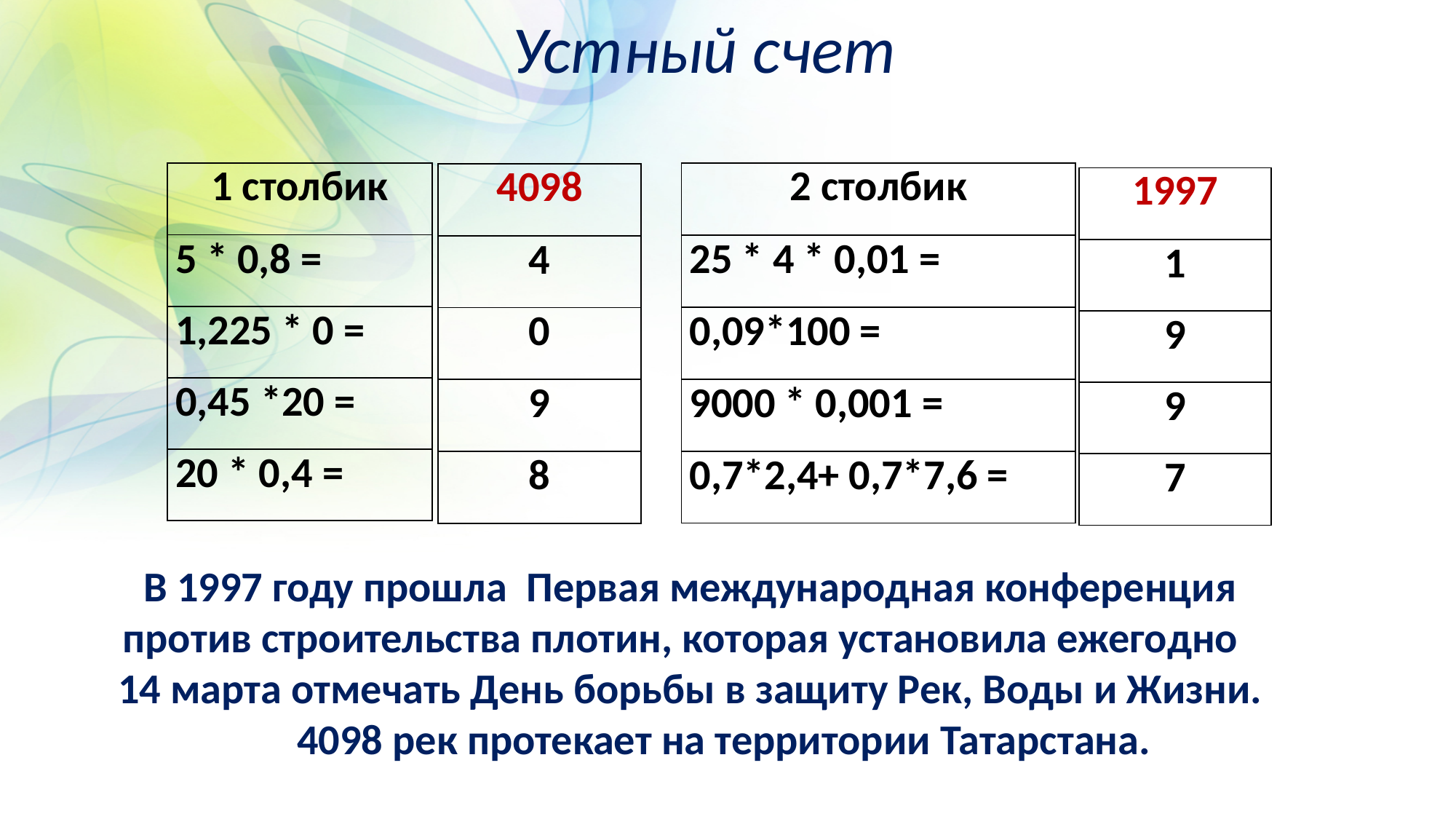

# Устный счет
| 1 столбик |
| --- |
| 5 \* 0,8 = |
| 1,225 \* 0 = |
| 0,45 \*20 = |
| 20 \* 0,4 = |
| 2 столбик |
| --- |
| 25 \* 4 \* 0,01 = |
| 0,09\*100 = |
| 9000 \* 0,001 = |
| 0,7\*2,4+ 0,7\*7,6 = |
| 4098 |
| --- |
| 4 |
| 0 |
| 9 |
| 8 |
| 1997 |
| --- |
| 1 |
| 9 |
| 9 |
| 7 |
В 1997 году прошла  Первая международная конференция против строительства плотин, которая установила ежегодно   14 марта отмечать День борьбы в защиту Рек, Воды и Жизни.
       4098 рек протекает на территории Татарстана.